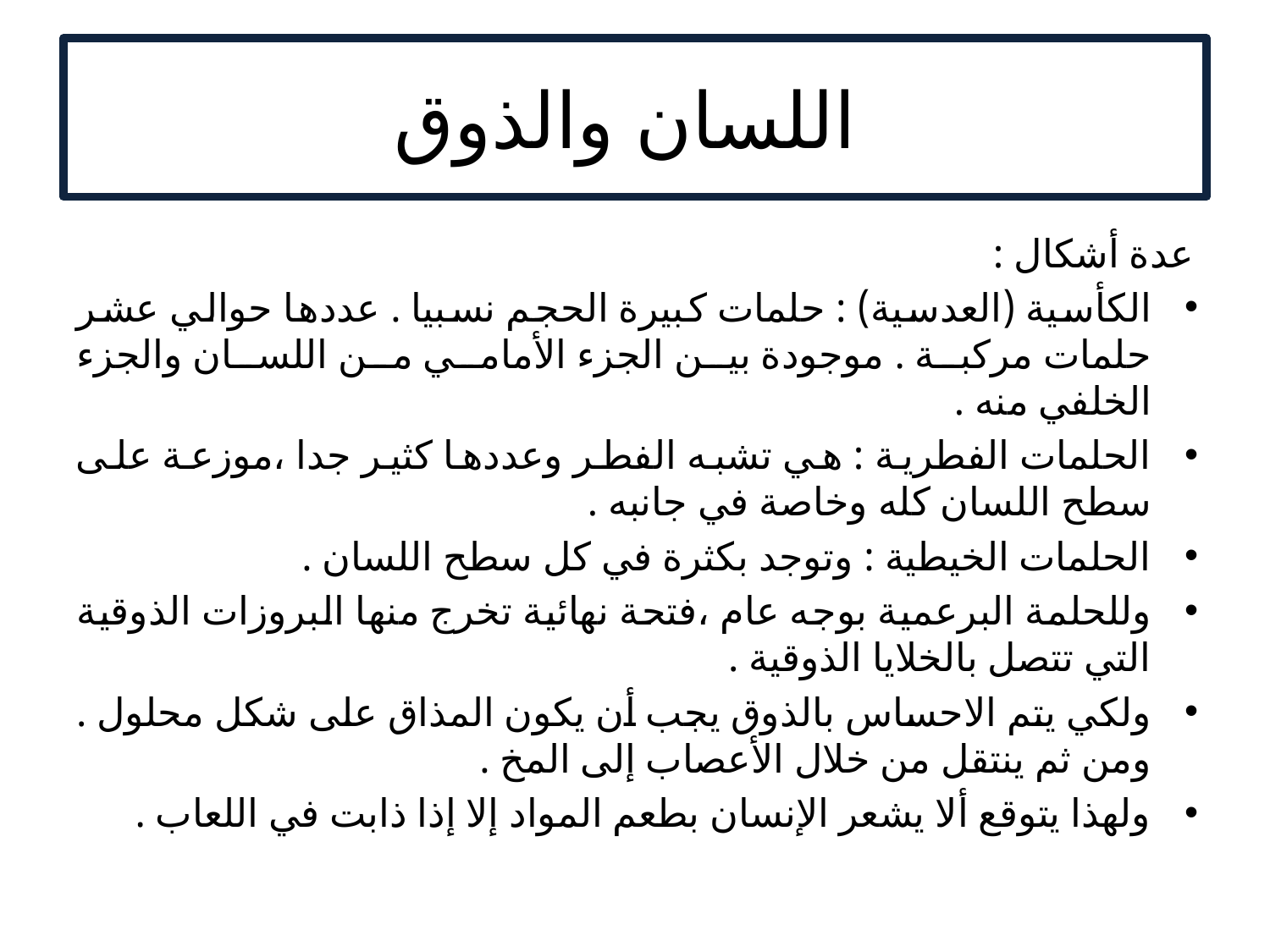

# اللسان والذوق
عدة أشكال :
الكأسية (العدسية) : حلمات كبيرة الحجم نسبيا . عددها حوالي عشر حلمات مركبة . موجودة بين الجزء الأمامي من اللسان والجزء الخلفي منه .
الحلمات الفطرية : هي تشبه الفطر وعددها كثير جدا ،موزعة على سطح اللسان كله وخاصة في جانبه .
الحلمات الخيطية : وتوجد بكثرة في كل سطح اللسان .
وللحلمة البرعمية بوجه عام ،فتحة نهائية تخرج منها البروزات الذوقية التي تتصل بالخلايا الذوقية .
ولكي يتم الاحساس بالذوق يجب أن يكون المذاق على شكل محلول . ومن ثم ينتقل من خلال الأعصاب إلى المخ .
ولهذا يتوقع ألا يشعر الإنسان بطعم المواد إلا إذا ذابت في اللعاب .